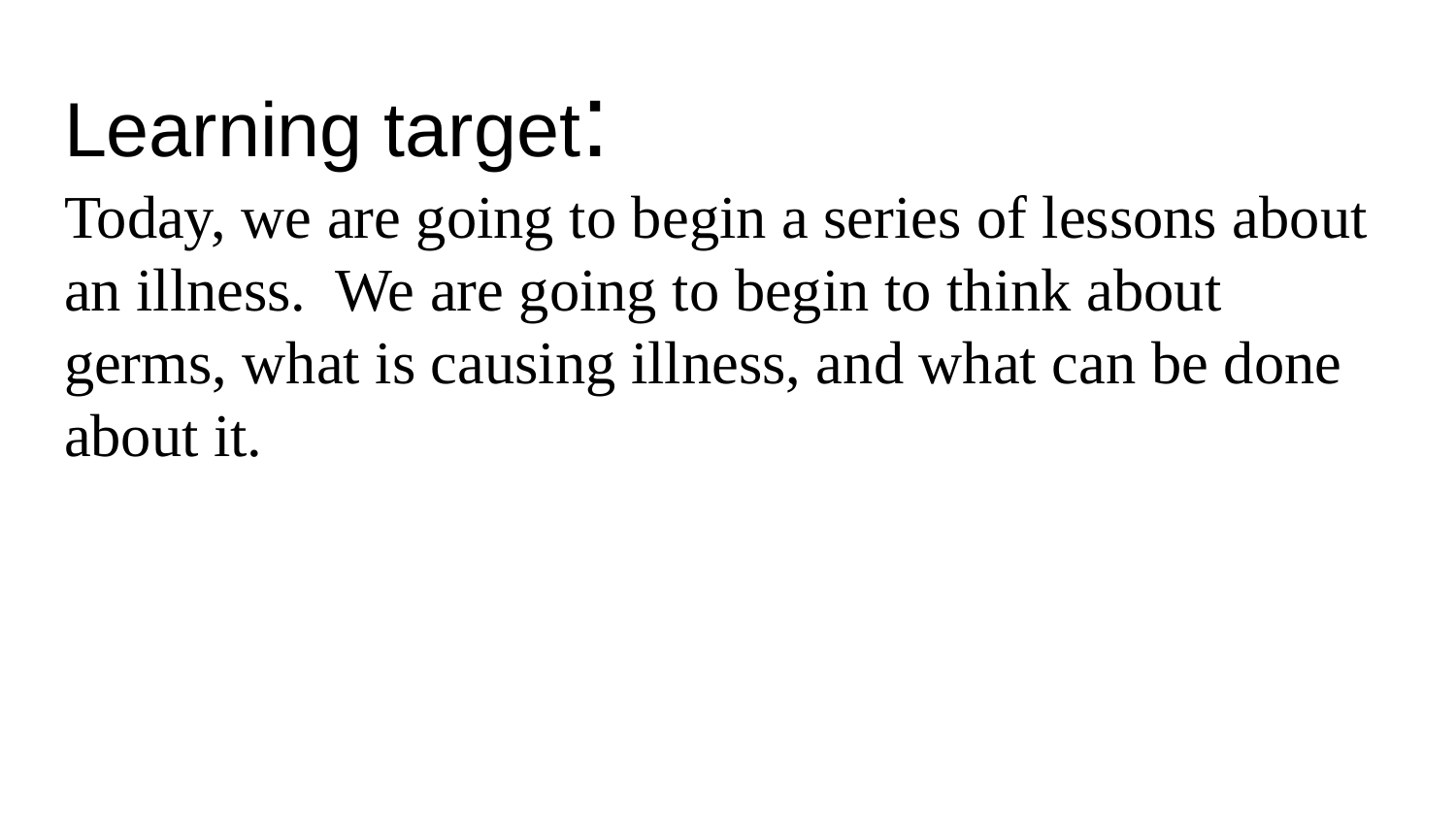

# Learning target:
Today, we are going to begin a series of lessons about an illness.  We are going to begin to think about germs, what is causing illness, and what can be done about it.